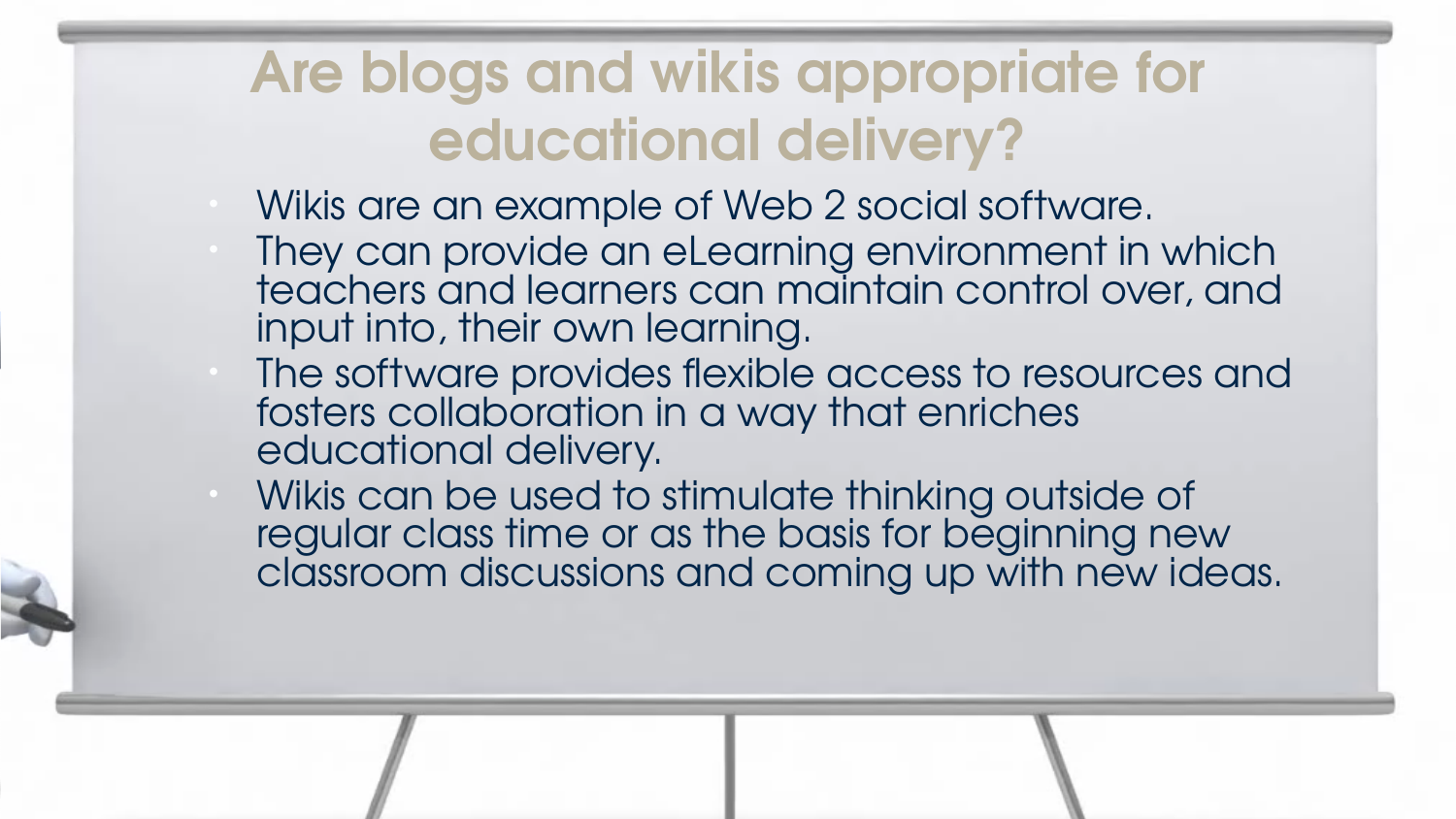

# Are blogs and wikis appropriate for educational delivery?
Wikis are an example of Web 2 social software.
They can provide an eLearning environment in which teachers and learners can maintain control over, and input into, their own learning.
The software provides flexible access to resources and fosters collaboration in a way that enriches educational delivery.
Wikis can be used to stimulate thinking outside of regular class time or as the basis for beginning new classroom discussions and coming up with new ideas.